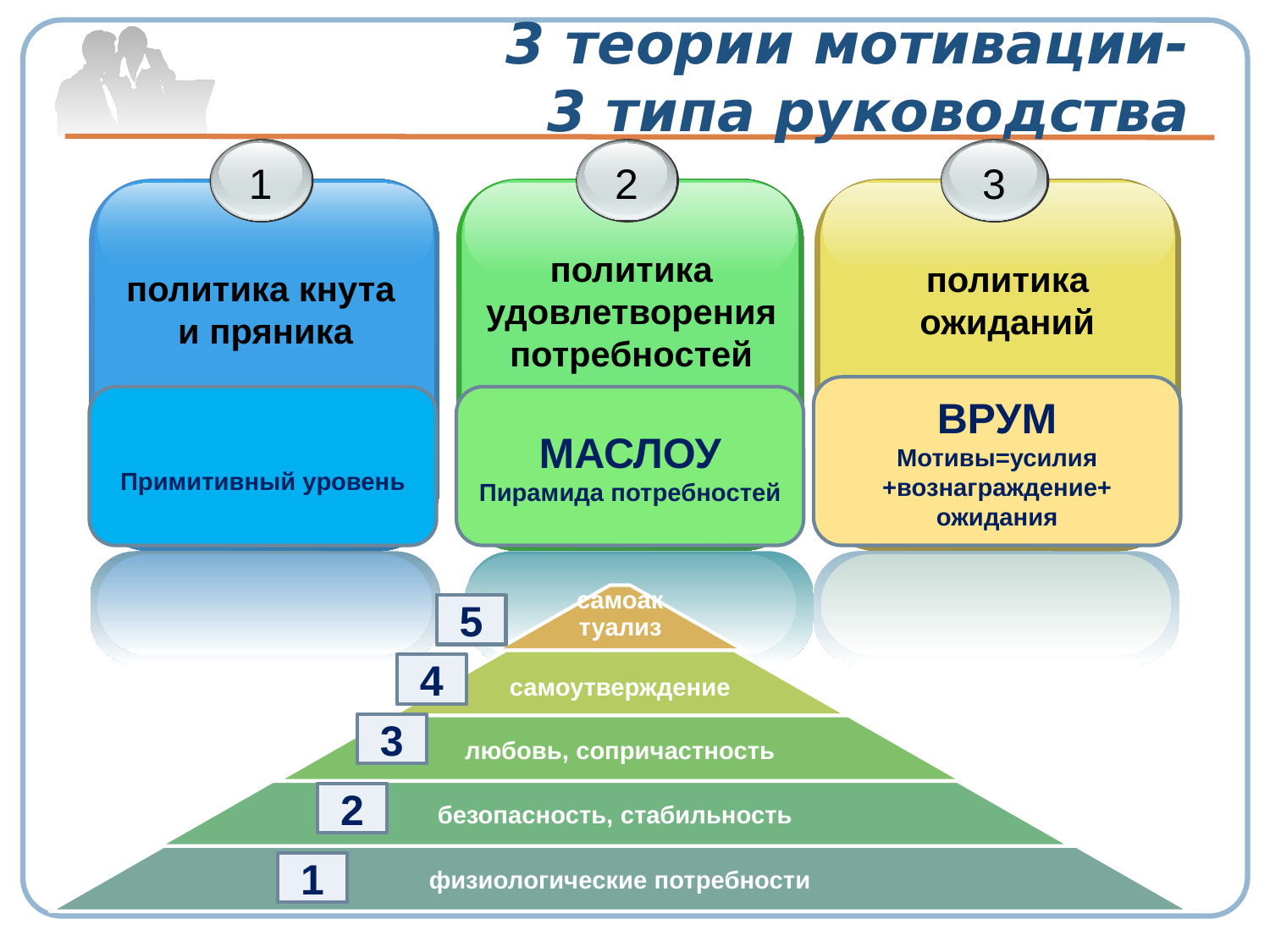

# 3 теории мотивации- 3 типа руководства

2

политика удовлетворения потребностей

1

политика кнута
и пряника

3

политика ожиданий

ВРУМ
Мотивы=усилия
+вознаграждение+
ожидания

Примитивный уровень
МАСЛОУ
Пирамида потребностей
самоактуализация
самоутверждение
любовь, сопричастность
безопасность, стабильность
физиологические потребности
5
4
3
2
1